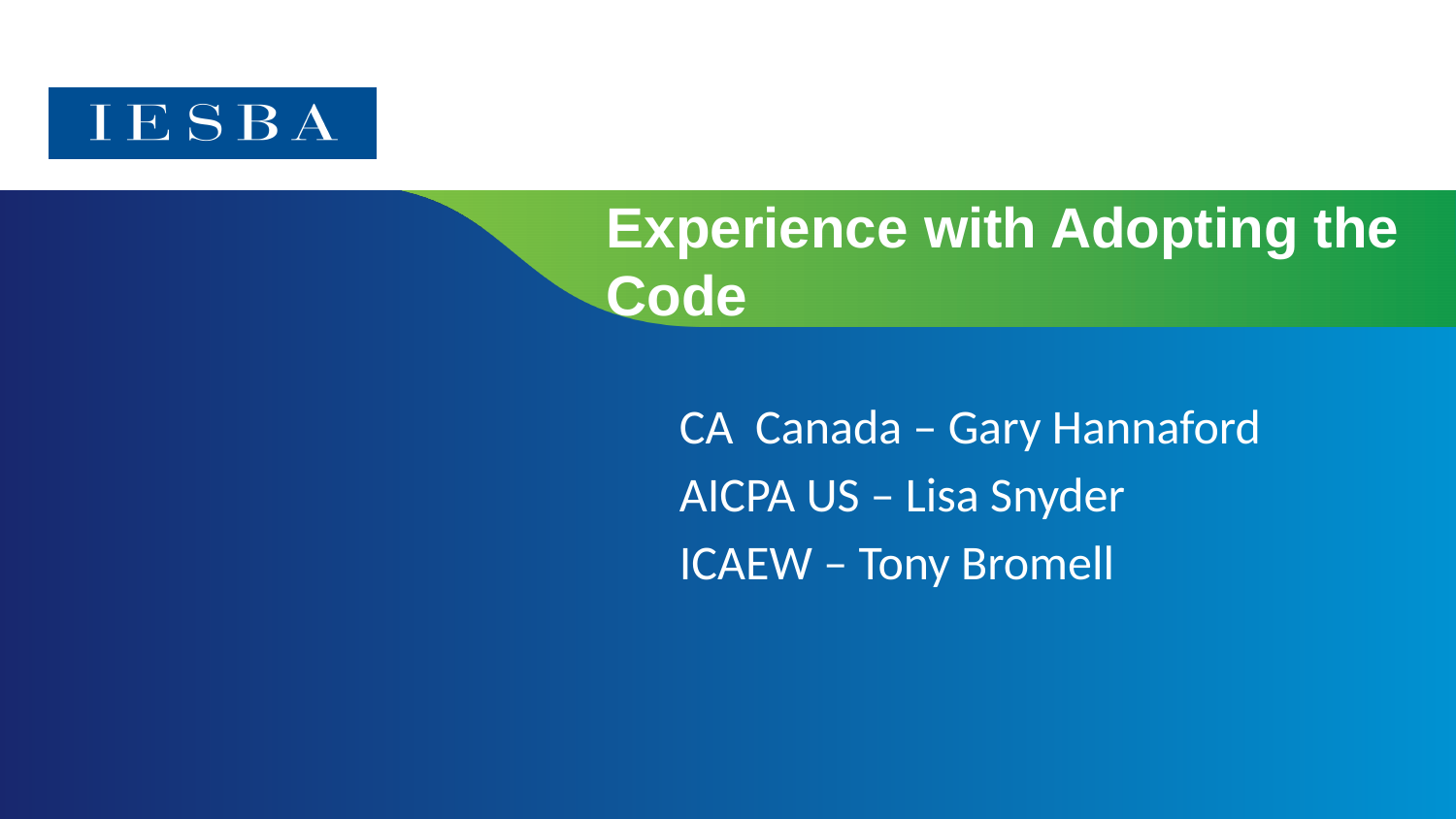

# Experience with Adopting the Code
CA  Canada – Gary Hannaford
AICPA US – Lisa Snyder
ICAEW – Tony Bromell